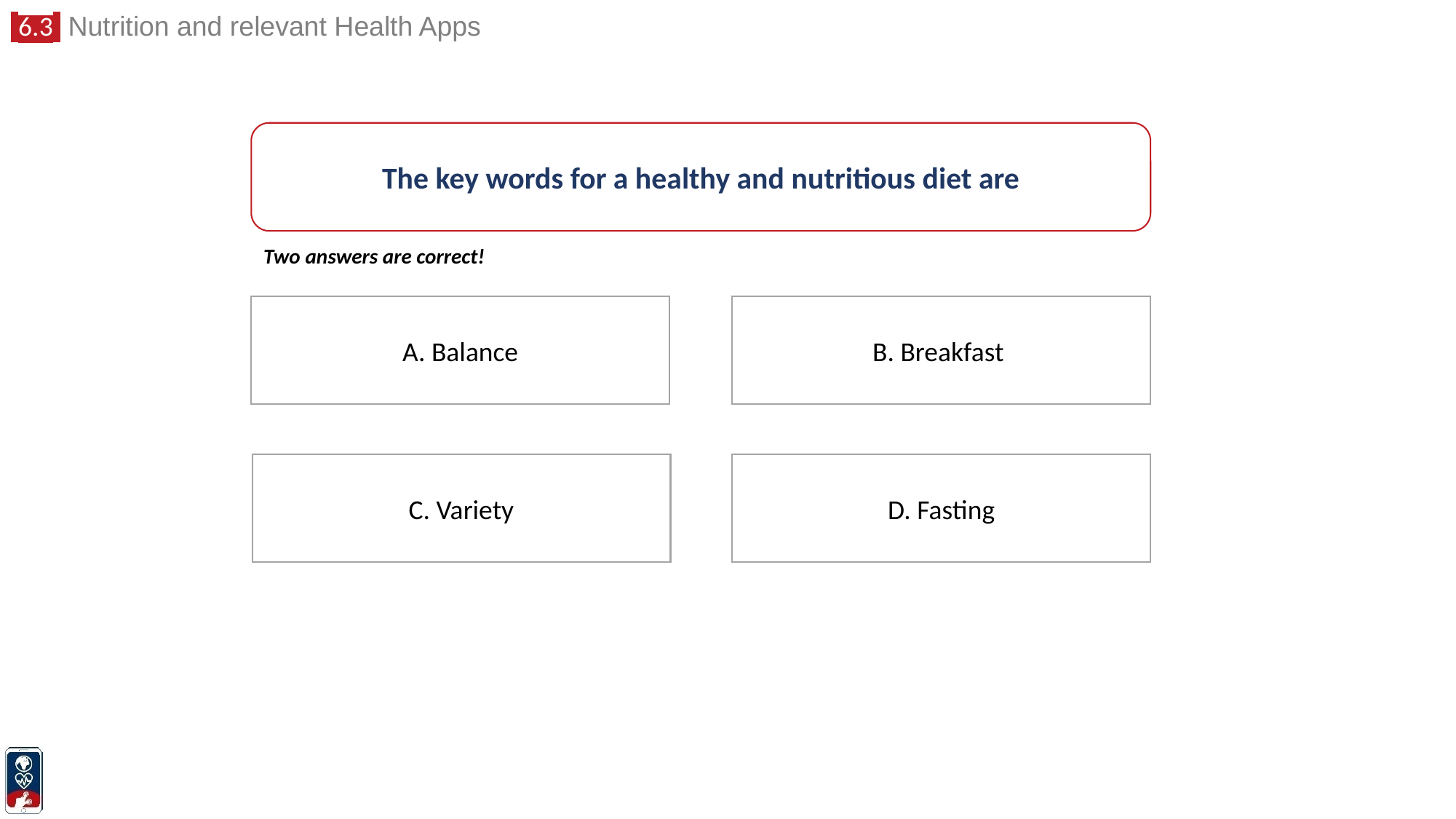

The key words for a healthy and nutritious diet are
Two answers are correct!
B. Breakfast
A. Balance
C. Variety
D. Fasting